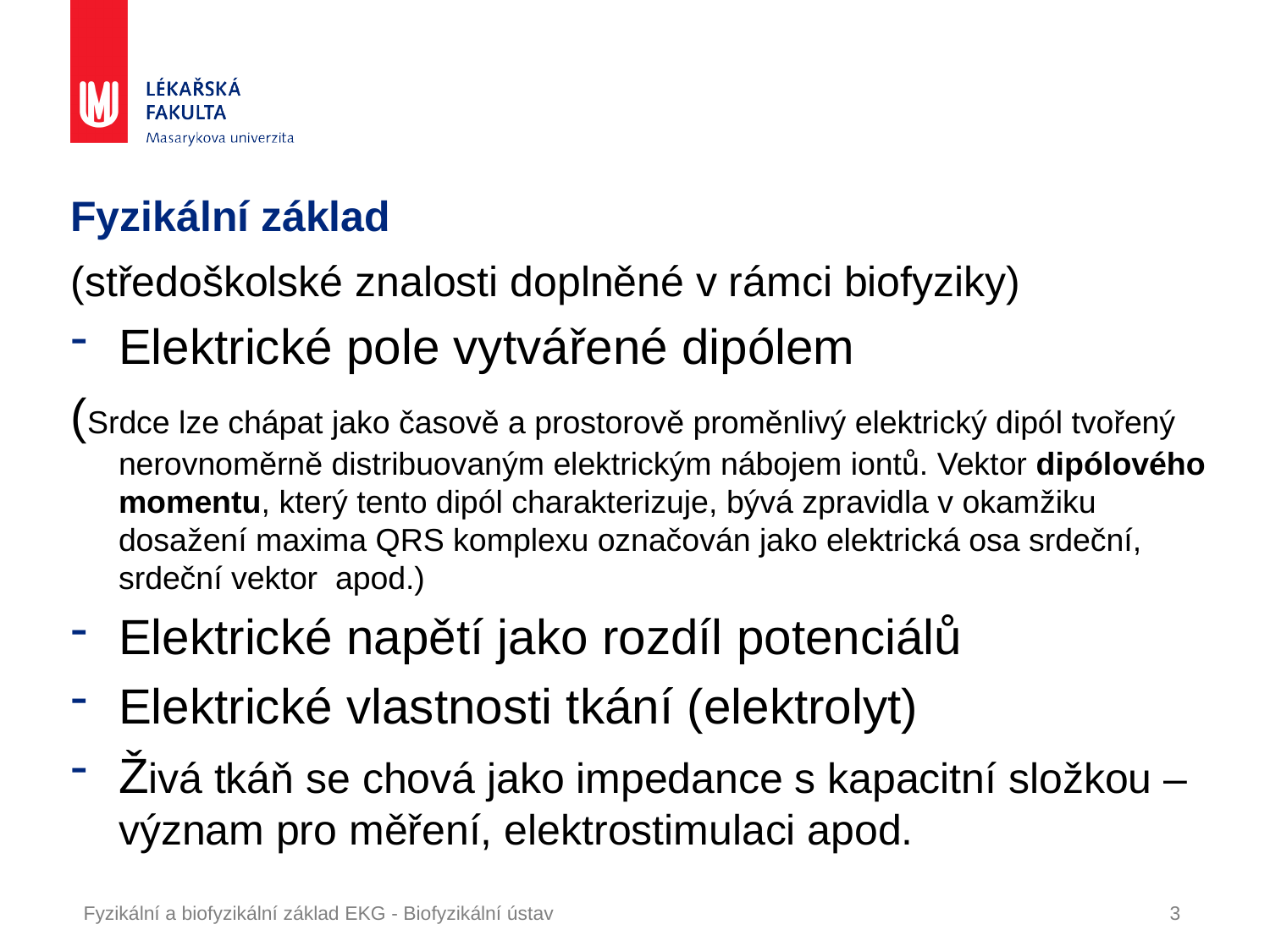

# Fyzikální základ
(středoškolské znalosti doplněné v rámci biofyziky)
Elektrické pole vytvářené dipólem
(Srdce lze chápat jako časově a prostorově proměnlivý elektrický dipól tvořený nerovnoměrně distribuovaným elektrickým nábojem iontů. Vektor dipólového momentu, který tento dipól charakterizuje, bývá zpravidla v okamžiku dosažení maxima QRS komplexu označován jako elektrická osa srdeční, srdeční vektor  apod.)
Elektrické napětí jako rozdíl potenciálů
Elektrické vlastnosti tkání (elektrolyt)
Živá tkáň se chová jako impedance s kapacitní složkou – význam pro měření, elektrostimulaci apod.

Fyzikální a biofyzikální základ EKG - Biofyzikální ústav
3